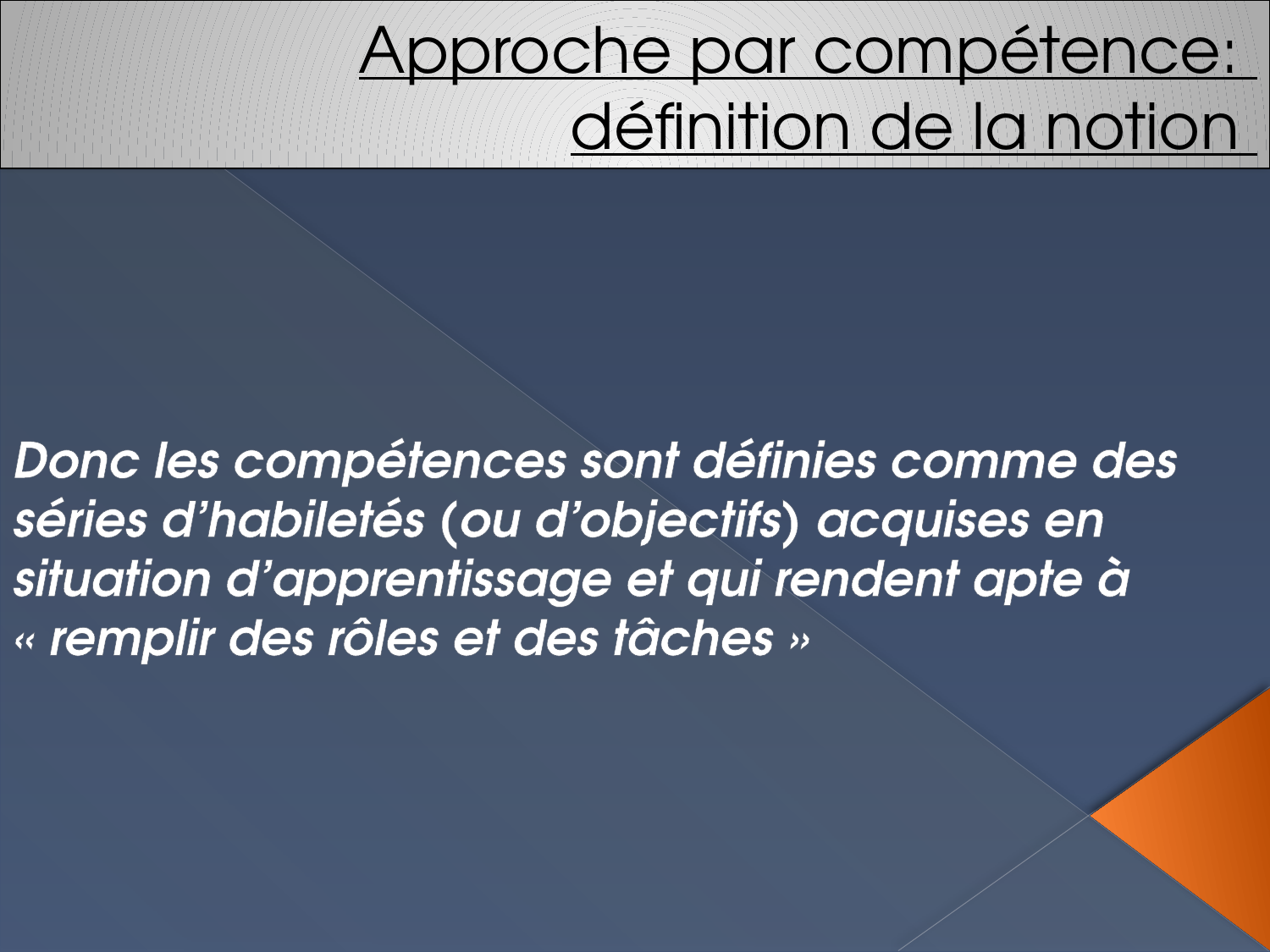

# Approche par compétence:  définition de la notion

Donc les compétences sont définies comme des séries d’habiletés (ou d’objectifs) acquises en situation d’apprentissage et qui rendent apte à « remplir des rôles et des tâches »